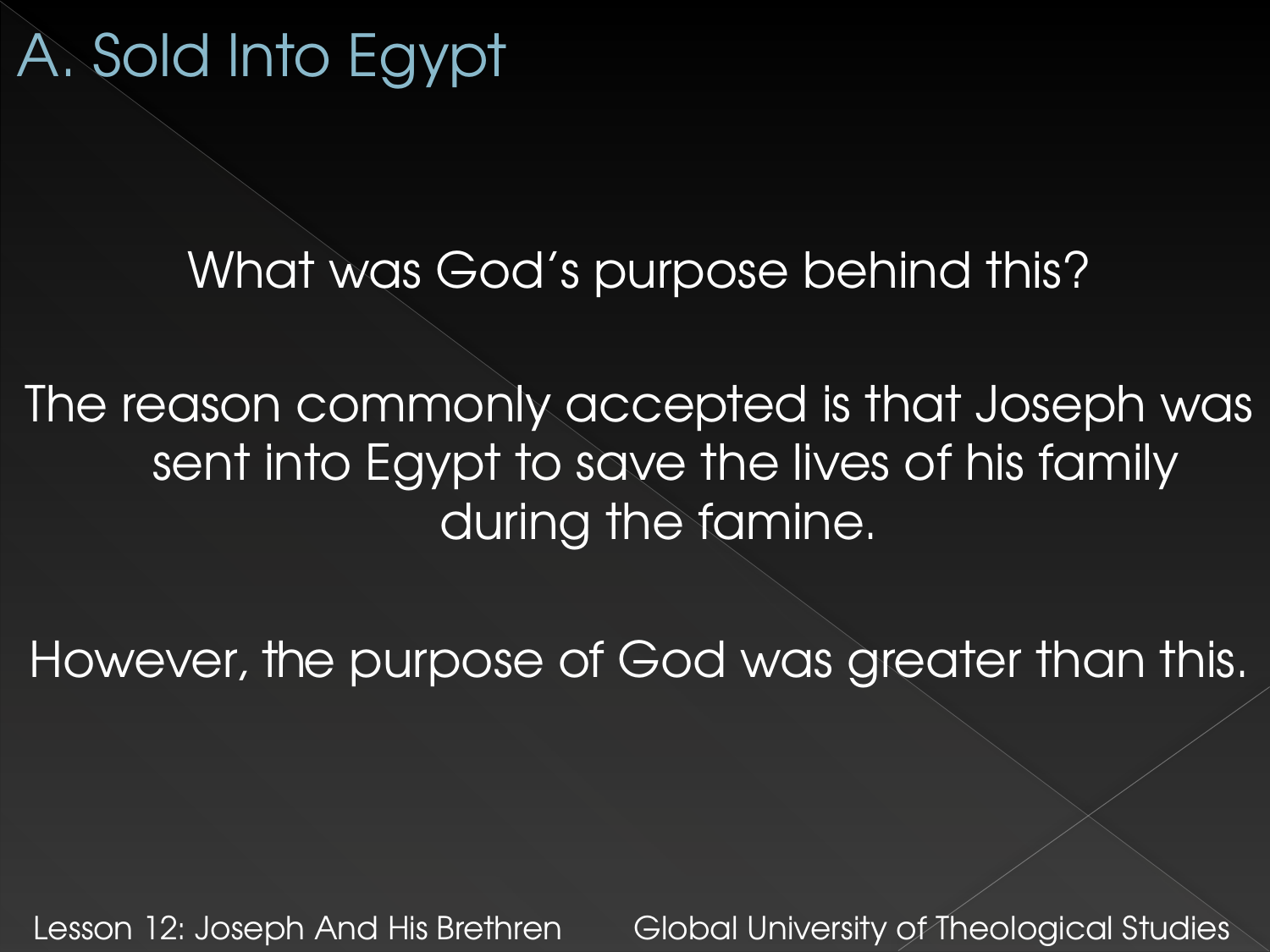

# A. Sold Into Egypt
What was God’s purpose behind this?

The reason commonly accepted is that Joseph was sent into Egypt to save the lives of his family during the famine.

However, the purpose of God was greater than this.
Lesson 12: Joseph And His Brethren        Global University of Theological Studies